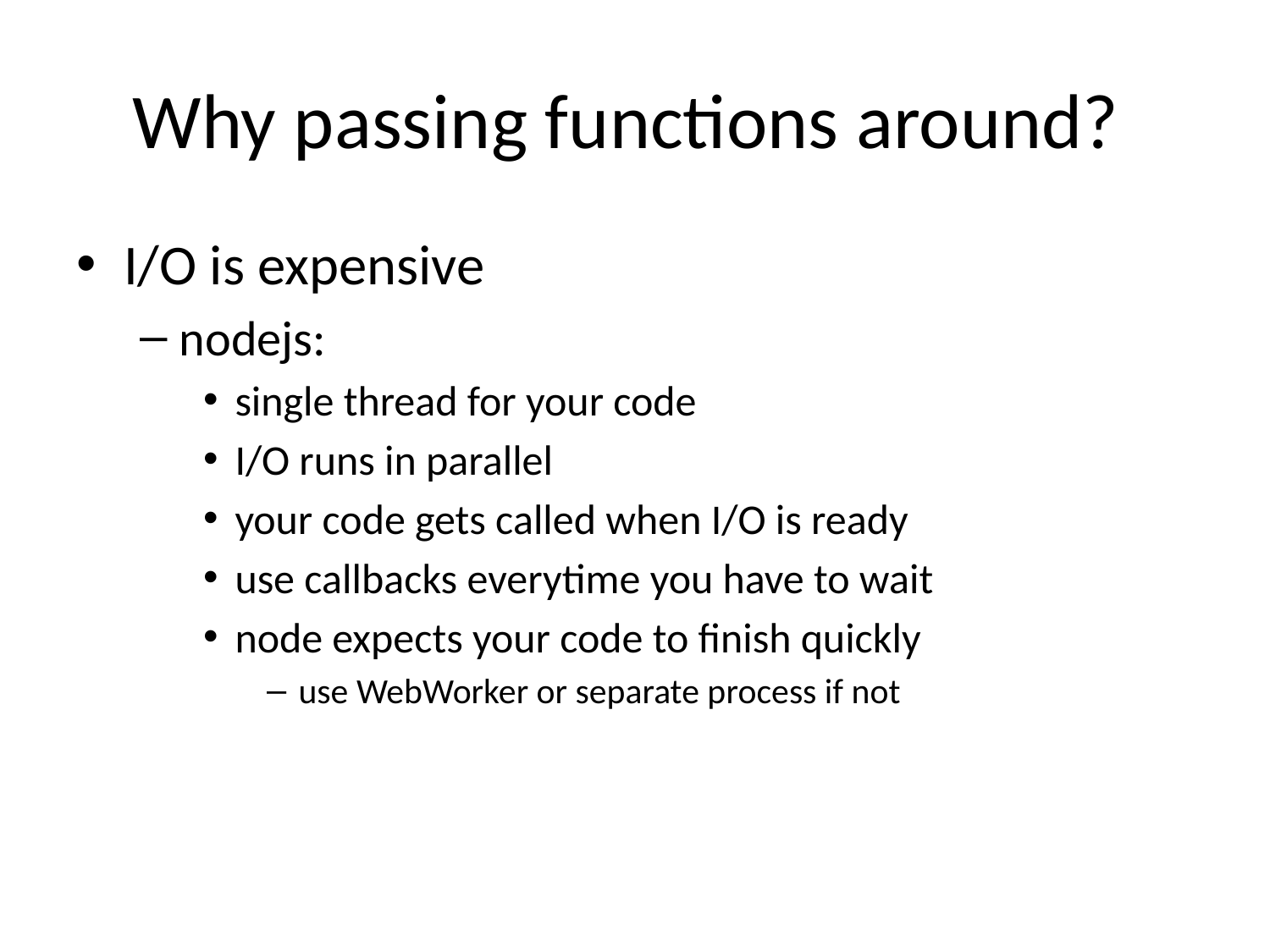

# Why passing functions around?
I/O is expensive
nodejs:
single thread for your code
I/O runs in parallel
your code gets called when I/O is ready
use callbacks everytime you have to wait
node expects your code to finish quickly
use WebWorker or separate process if not